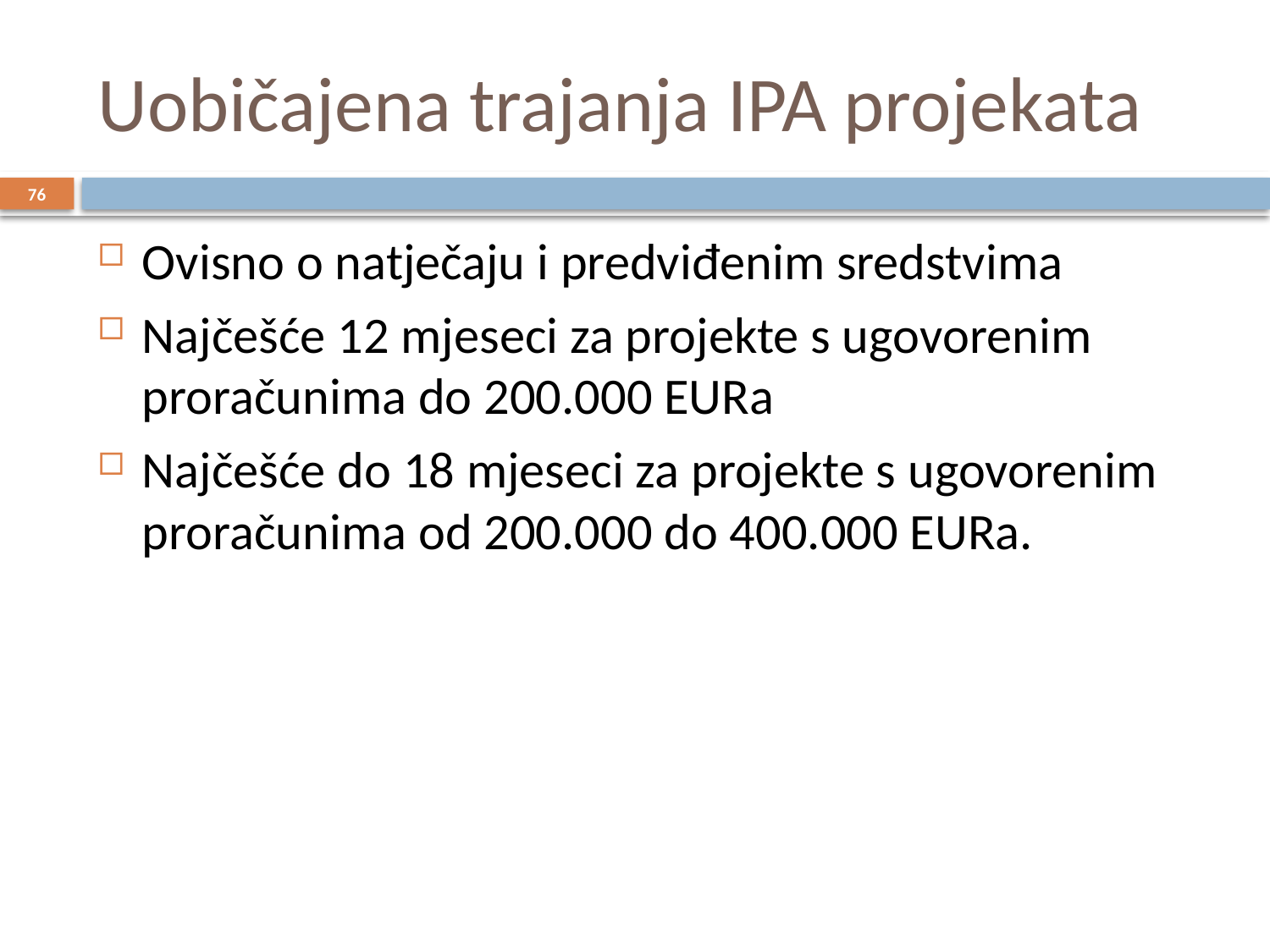

# Uobičajena trajanja IPA projekata
76
Ovisno o natječaju i predviđenim sredstvima
Najčešće 12 mjeseci za projekte s ugovorenim proračunima do 200.000 EURa
Najčešće do 18 mjeseci za projekte s ugovorenim proračunima od 200.000 do 400.000 EURa.